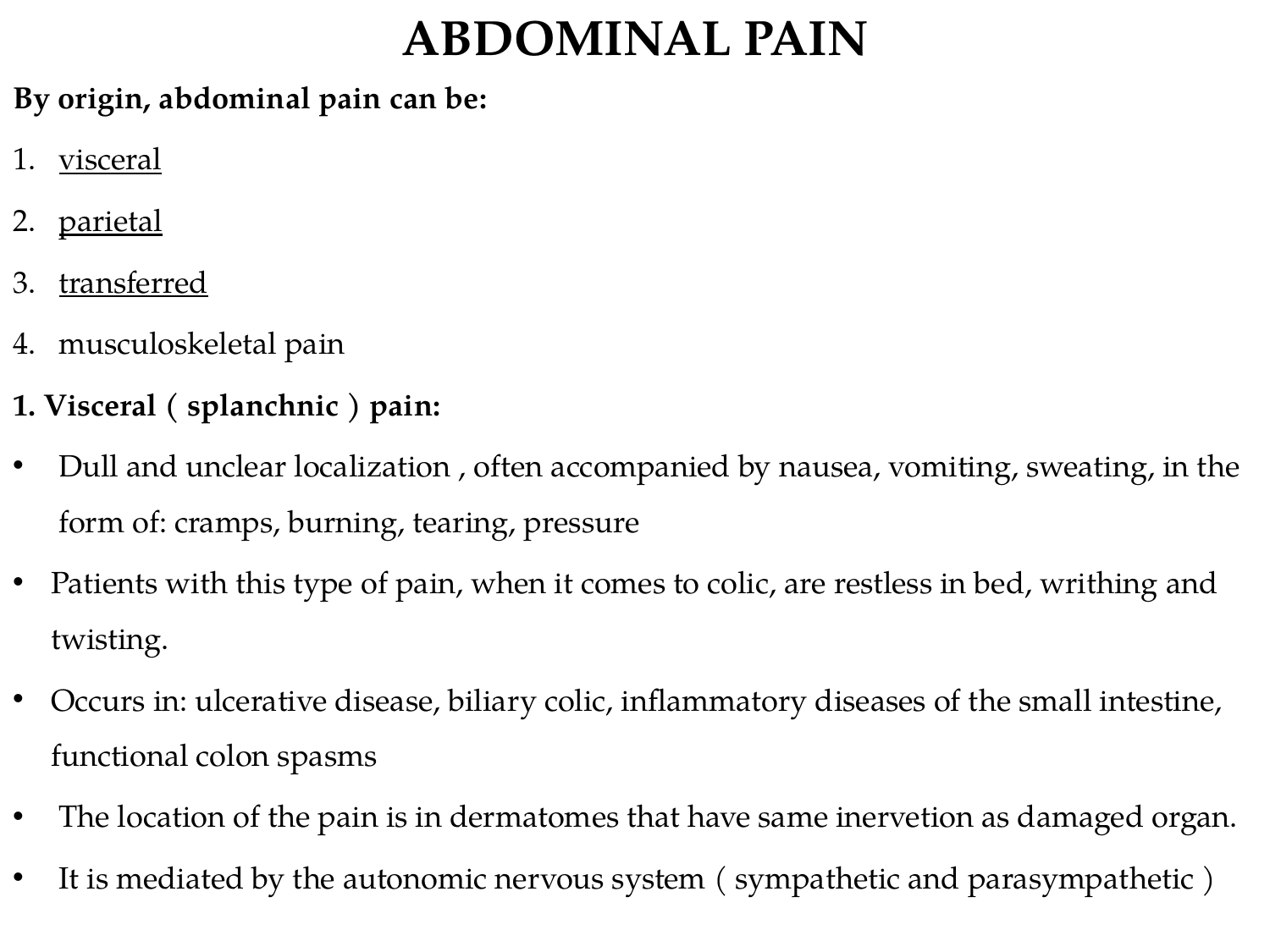

# ABDOMINAL PAIN
By origin, abdominal pain can be:
visceral
parietal
transferred
musculoskeletal pain
1. Visceral ( splanchnic ) pain:
Dull and unclear localization , often accompanied by nausea, vomiting, sweating, in the form of: cramps, burning, tearing, pressure
Patients with this type of pain, when it comes to colic, are restless in bed, writhing and twisting.
Occurs in: ulcerative disease, biliary colic, inflammatory diseases of the small intestine, functional colon spasms
The location of the pain is in dermatomes that have same inervetion as damaged organ.
It is mediated by the autonomic nervous system ( sympathetic and parasympathetic )